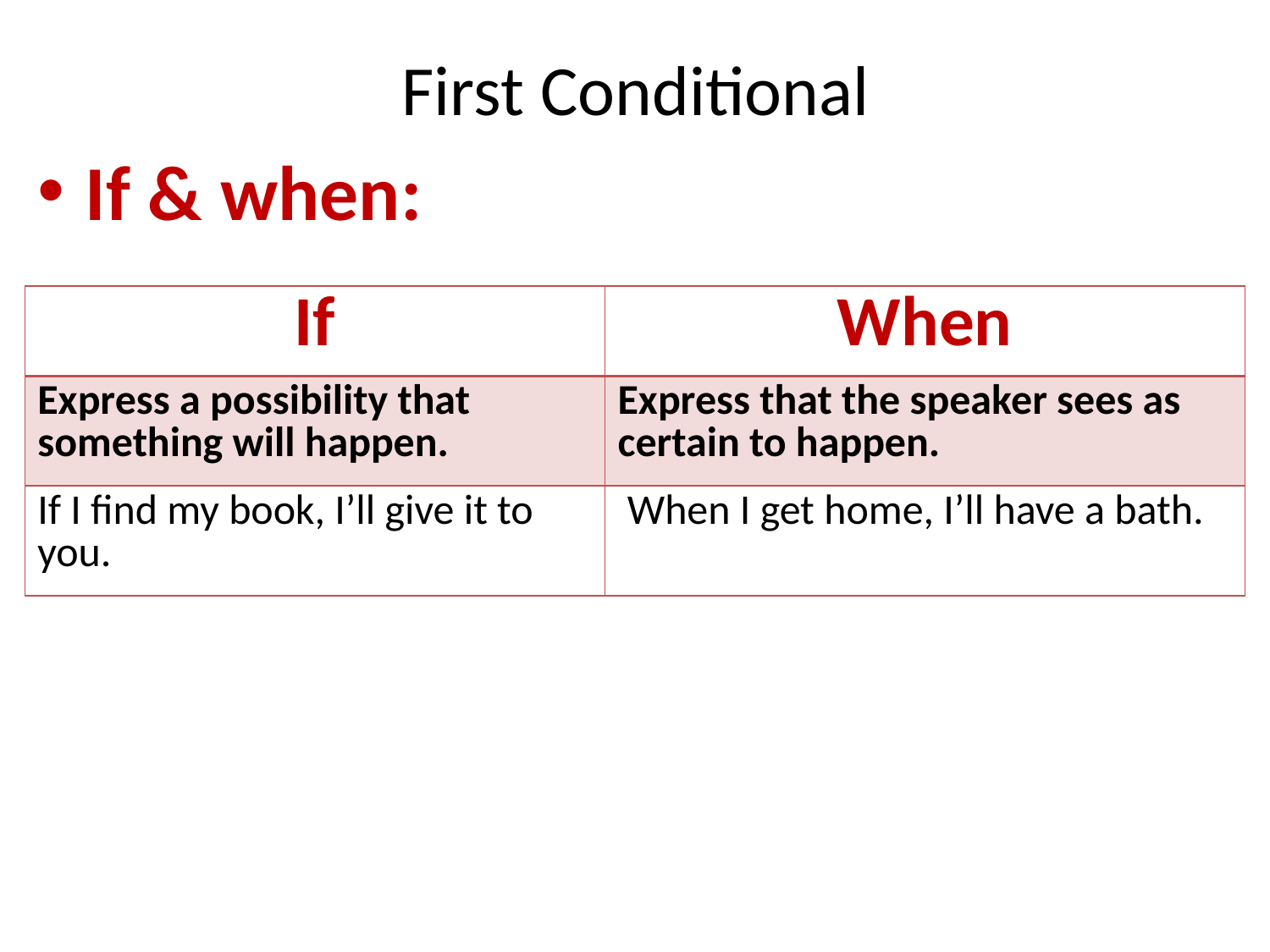

# First Conditional
If & when:
| If | When |
| --- | --- |
| Express a possibility that something will happen. | Express that the speaker sees as certain to happen. |
| If I find my book, I’ll give it to you. | When I get home, I’ll have a bath. |